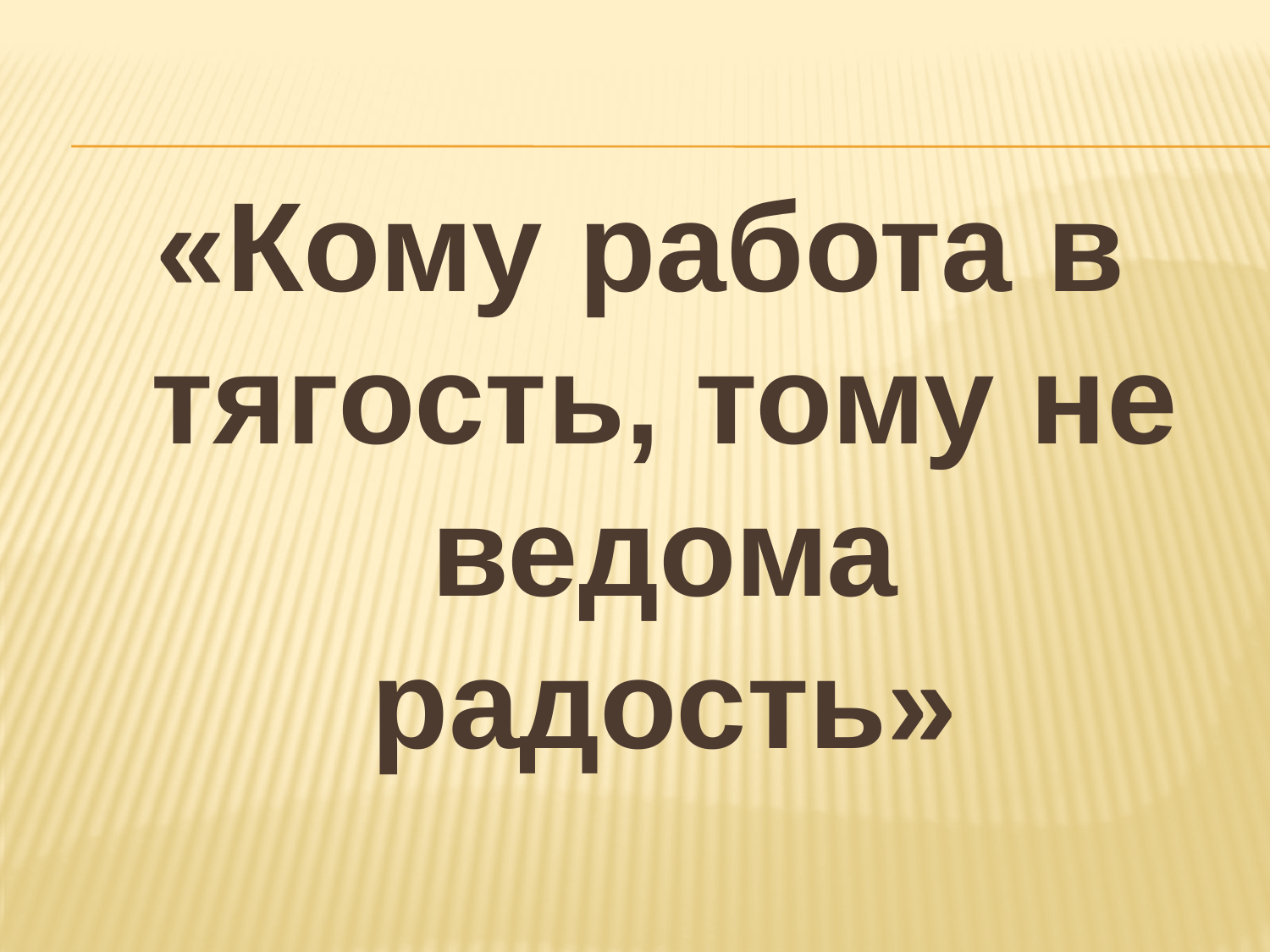

«Кому работа в тягость, тому не ведома радость»